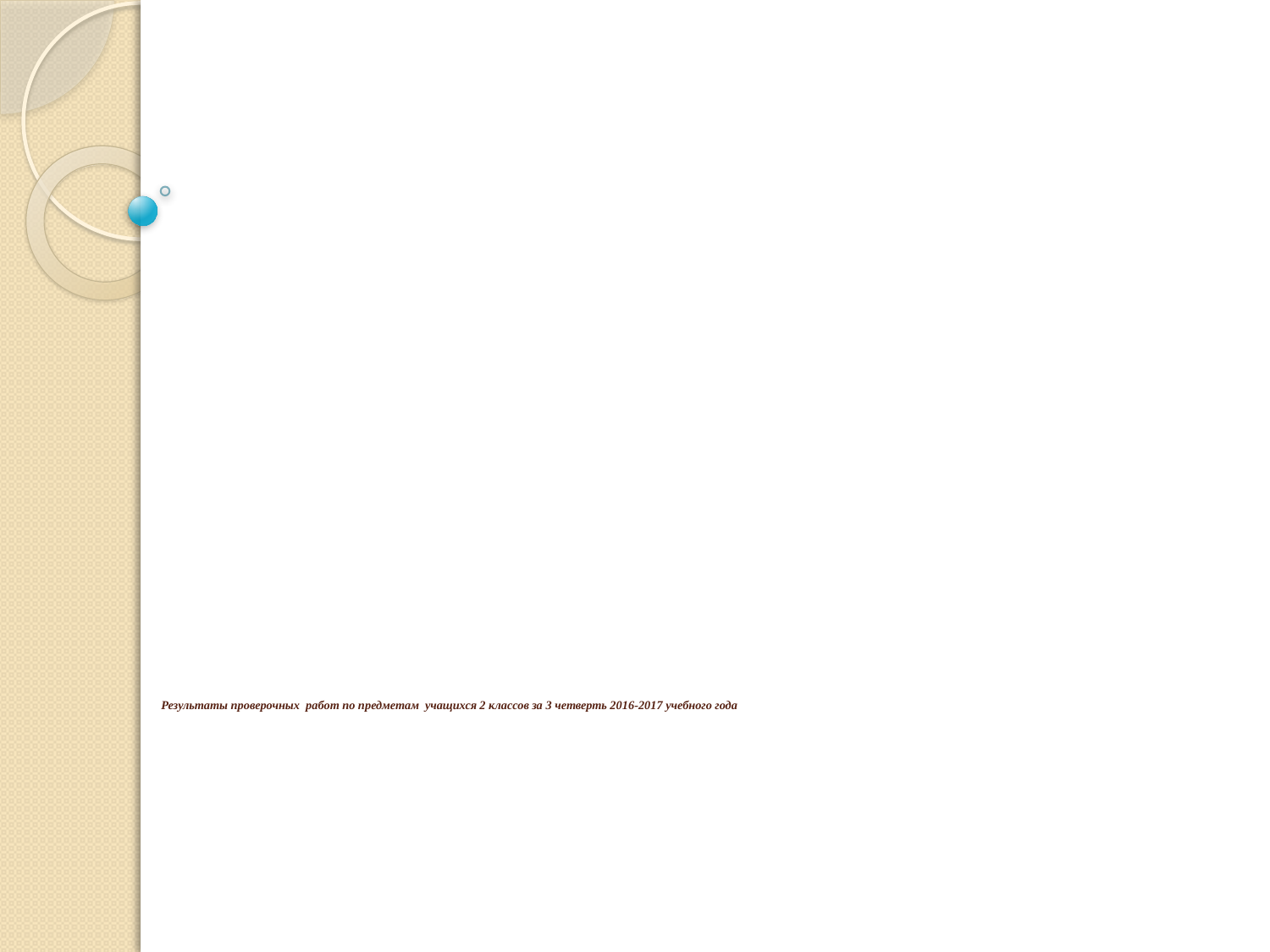

# Результаты проверочных  работ по предметам  учащихся 2 классов за 3 четверть 2016-2017 учебного года